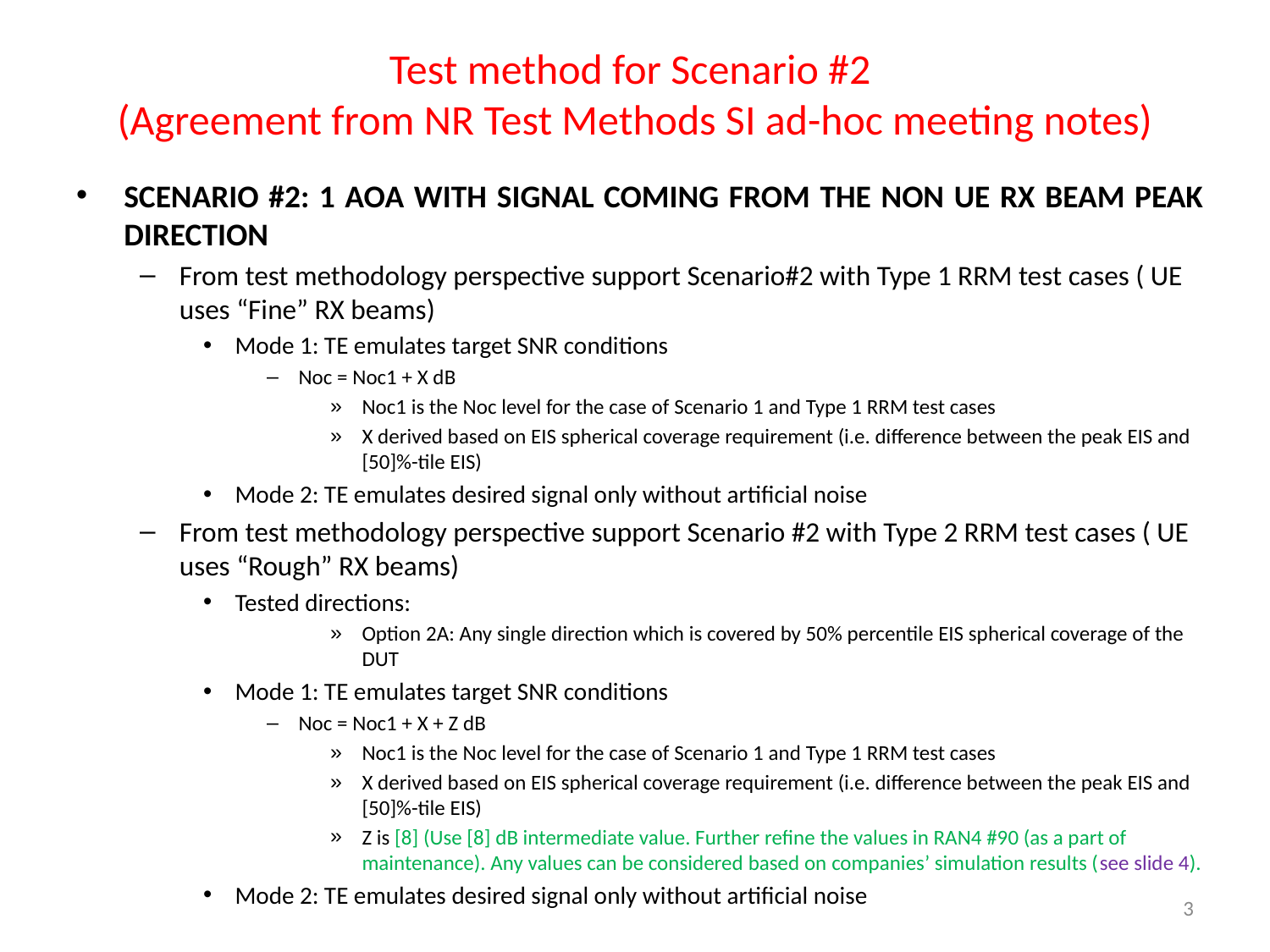

# Test method for Scenario #2 (Agreement from NR Test Methods SI ad-hoc meeting notes)
SCENARIO #2: 1 AOA WITH SIGNAL COMING FROM THE NON UE RX BEAM PEAK DIRECTION
From test methodology perspective support Scenario#2 with Type 1 RRM test cases ( UE uses “Fine” RX beams)
Mode 1: TE emulates target SNR conditions
Noc = Noc1 + X dB
Noc1 is the Noc level for the case of Scenario 1 and Type 1 RRM test cases
X derived based on EIS spherical coverage requirement (i.e. difference between the peak EIS and [50]%-tile EIS)
Mode 2: TE emulates desired signal only without artificial noise
From test methodology perspective support Scenario #2 with Type 2 RRM test cases ( UE uses “Rough” RX beams)
Tested directions:
Option 2A: Any single direction which is covered by 50% percentile EIS spherical coverage of the DUT
Mode 1: TE emulates target SNR conditions
Noc = Noc1 + X + Z dB
Noc1 is the Noc level for the case of Scenario 1 and Type 1 RRM test cases
X derived based on EIS spherical coverage requirement (i.e. difference between the peak EIS and [50]%-tile EIS)
Z is [8] (Use [8] dB intermediate value. Further refine the values in RAN4 #90 (as a part of maintenance). Any values can be considered based on companies’ simulation results (see slide 4).
Mode 2: TE emulates desired signal only without artificial noise

3